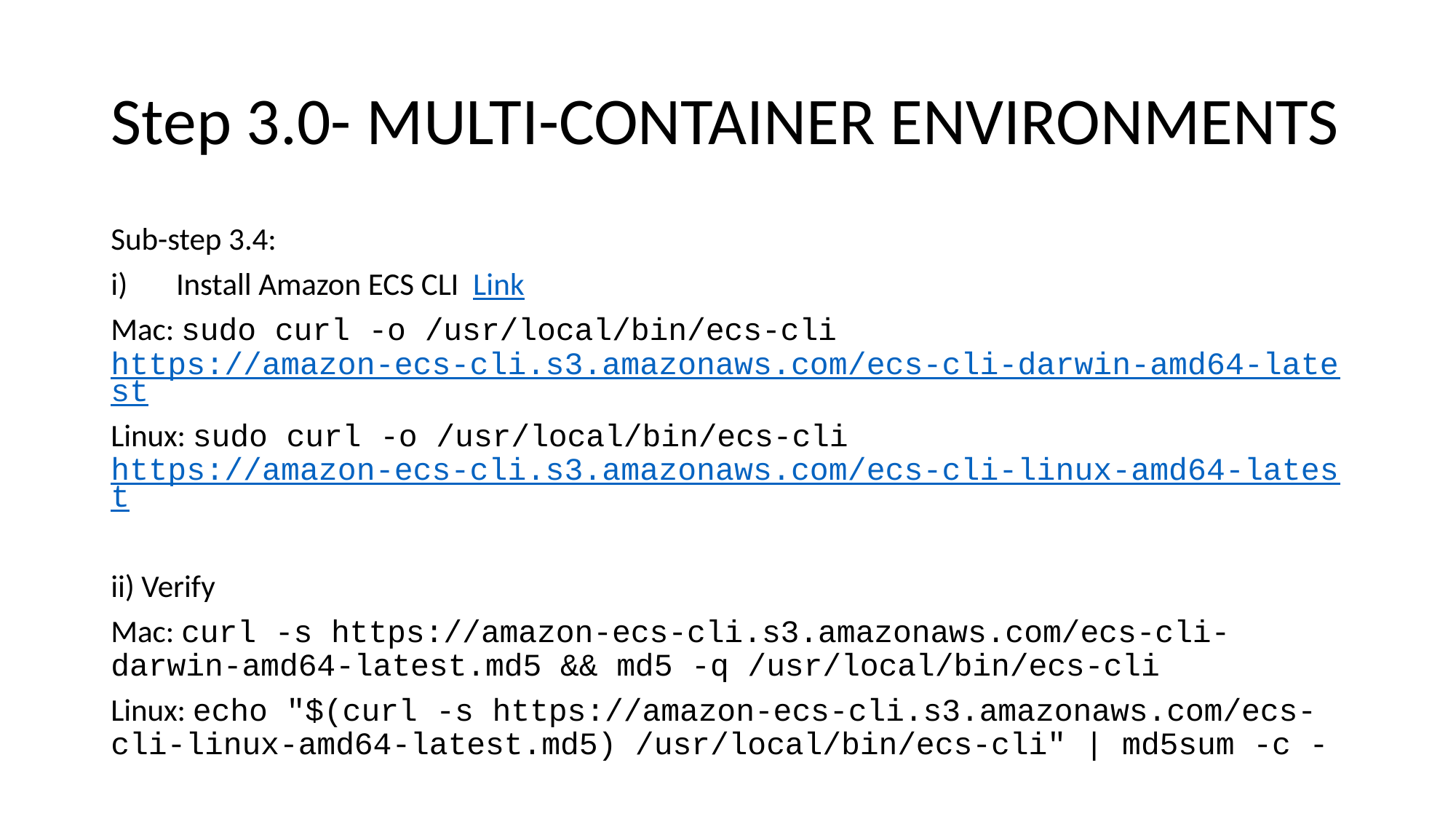

# Step 3.0- MULTI-CONTAINER ENVIRONMENTS
Sub-step 3.4:
Install Amazon ECS CLI  Link
Mac: sudo curl -o /usr/local/bin/ecs-cli https://amazon-ecs-cli.s3.amazonaws.com/ecs-cli-darwin-amd64-latest
Linux: sudo curl -o /usr/local/bin/ecs-cli https://amazon-ecs-cli.s3.amazonaws.com/ecs-cli-linux-amd64-latest

ii) Verify
Mac: curl -s https://amazon-ecs-cli.s3.amazonaws.com/ecs-cli-darwin-amd64-latest.md5 && md5 -q /usr/local/bin/ecs-cli
Linux: echo "$(curl -s https://amazon-ecs-cli.s3.amazonaws.com/ecs-cli-linux-amd64-latest.md5) /usr/local/bin/ecs-cli" | md5sum -c -